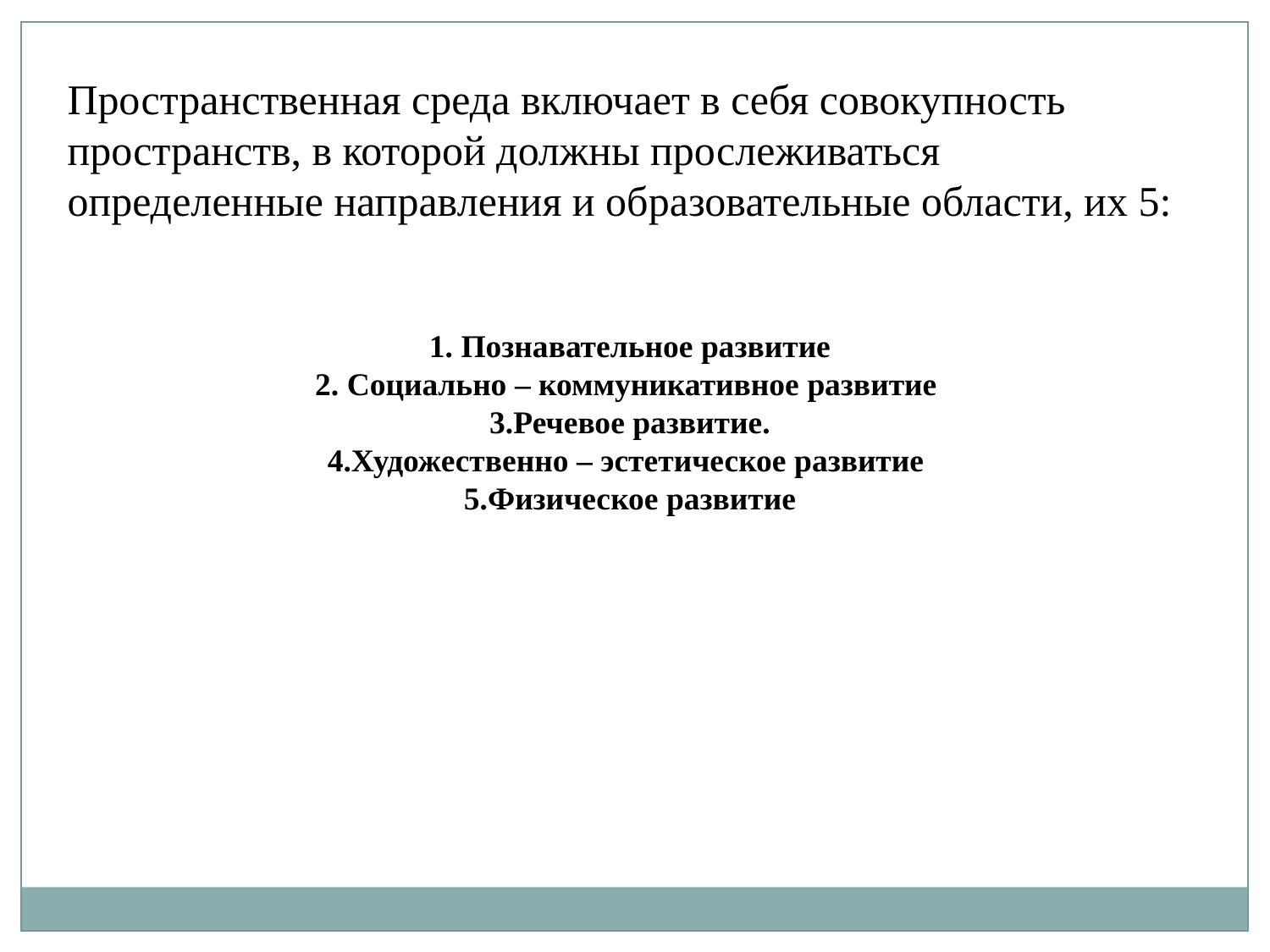

Пространственная среда включает в себя совокупность пространств, в которой должны прослеживаться определенные направления и образовательные области, их 5:

 1. Познавательное развитие
2. Социально – коммуникативное развитие
3.Речевое развитие.
4.Художественно – эстетическое развитие
5.Физическое развитие